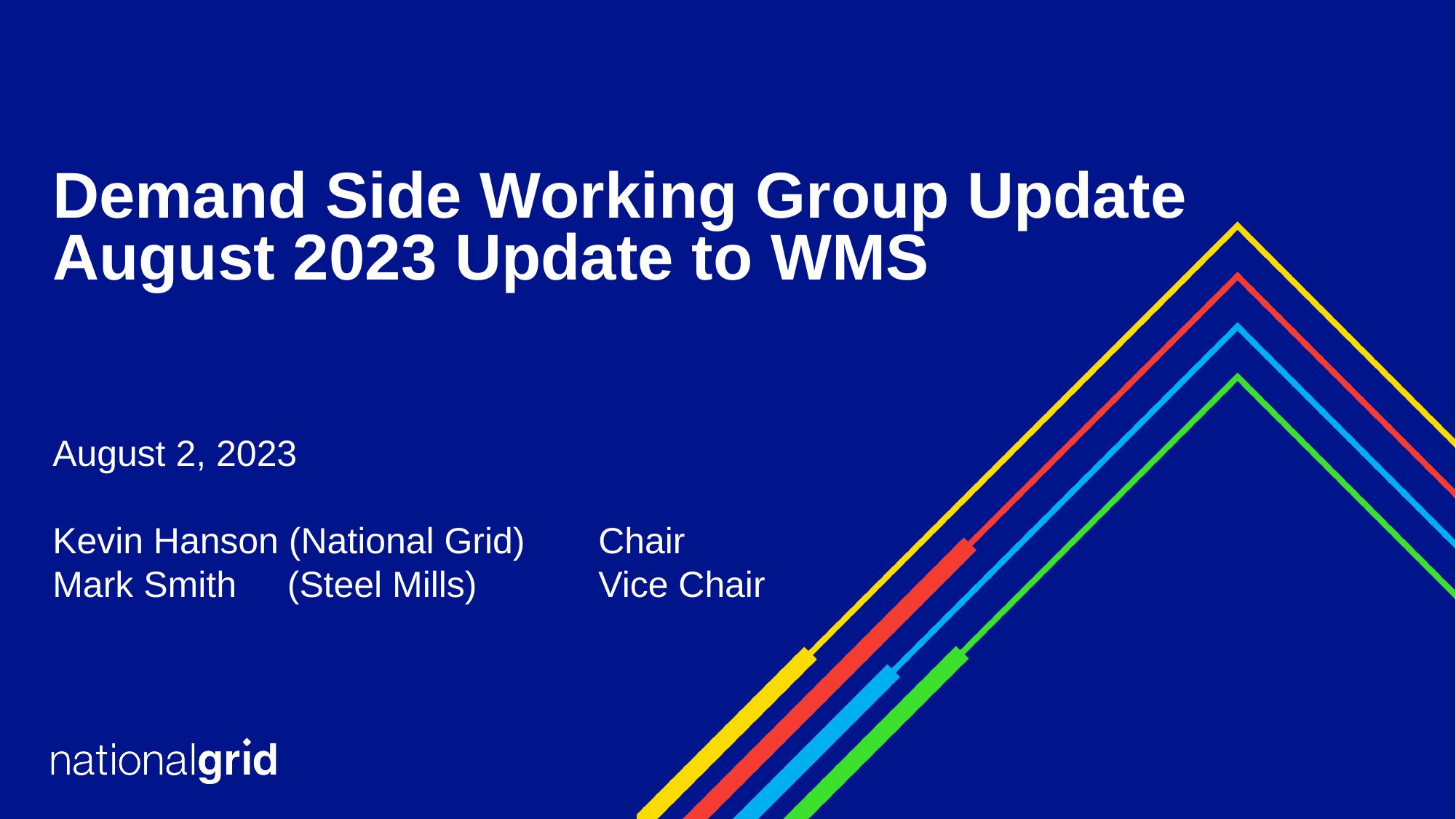

# Demand Side Working Group Update August 2023 Update to WMS
August 2, 2023

Kevin Hanson (National Grid) 	Chair
Mark Smith     (Steel Mills) 		Vice Chair